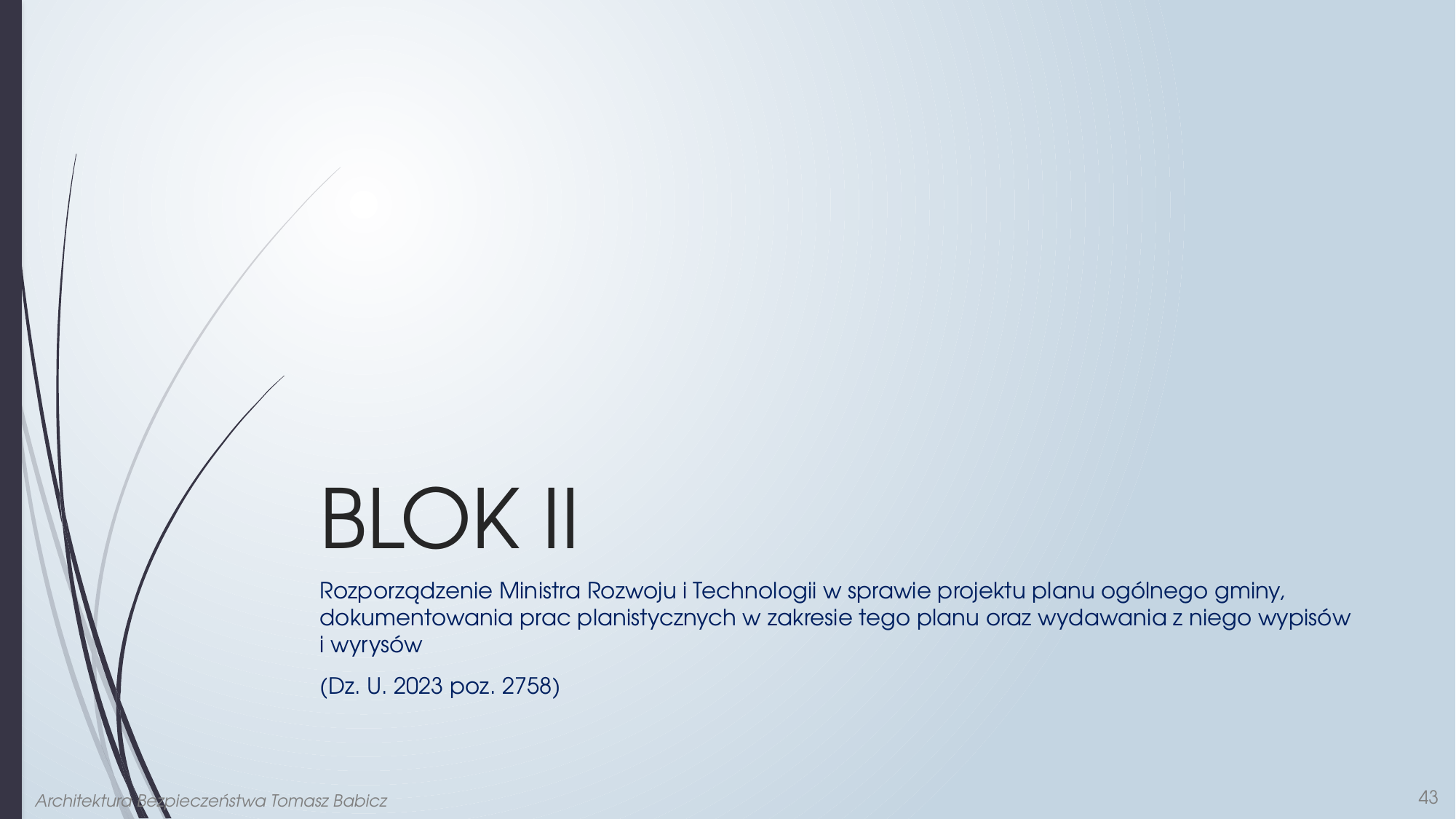

# BLOK II
Rozporządzenie Ministra Rozwoju i Technologii w sprawie projektu planu ogólnego gminy, dokumentowania prac planistycznych w zakresie tego planu oraz wydawania z niego wypisów i wyrysów
(Dz. U. 2023 poz. 2758)